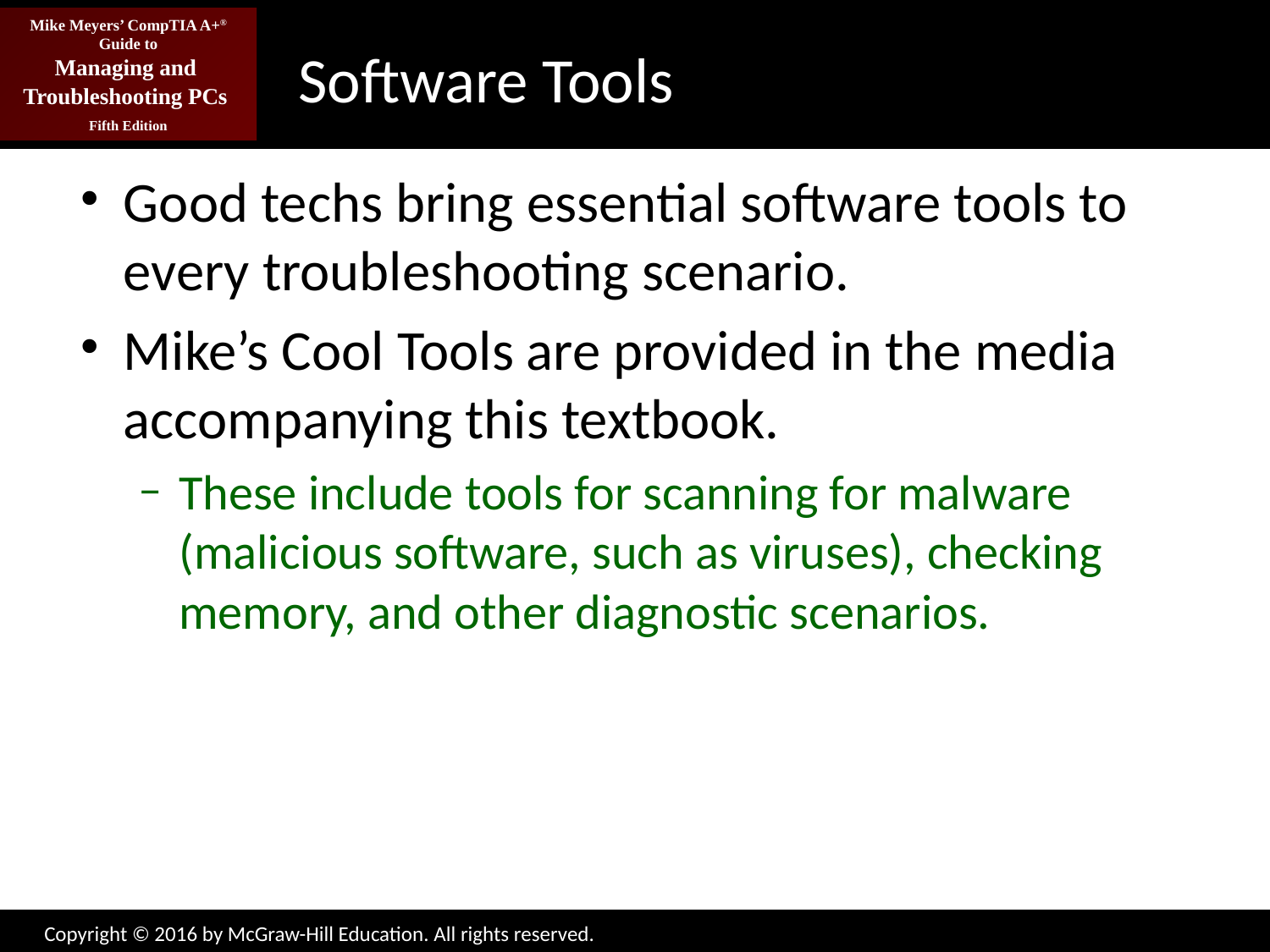

# Software Tools
Good techs bring essential software tools to every troubleshooting scenario.
Mike’s Cool Tools are provided in the media accompanying this textbook.
These include tools for scanning for malware (malicious software, such as viruses), checking memory, and other diagnostic scenarios.